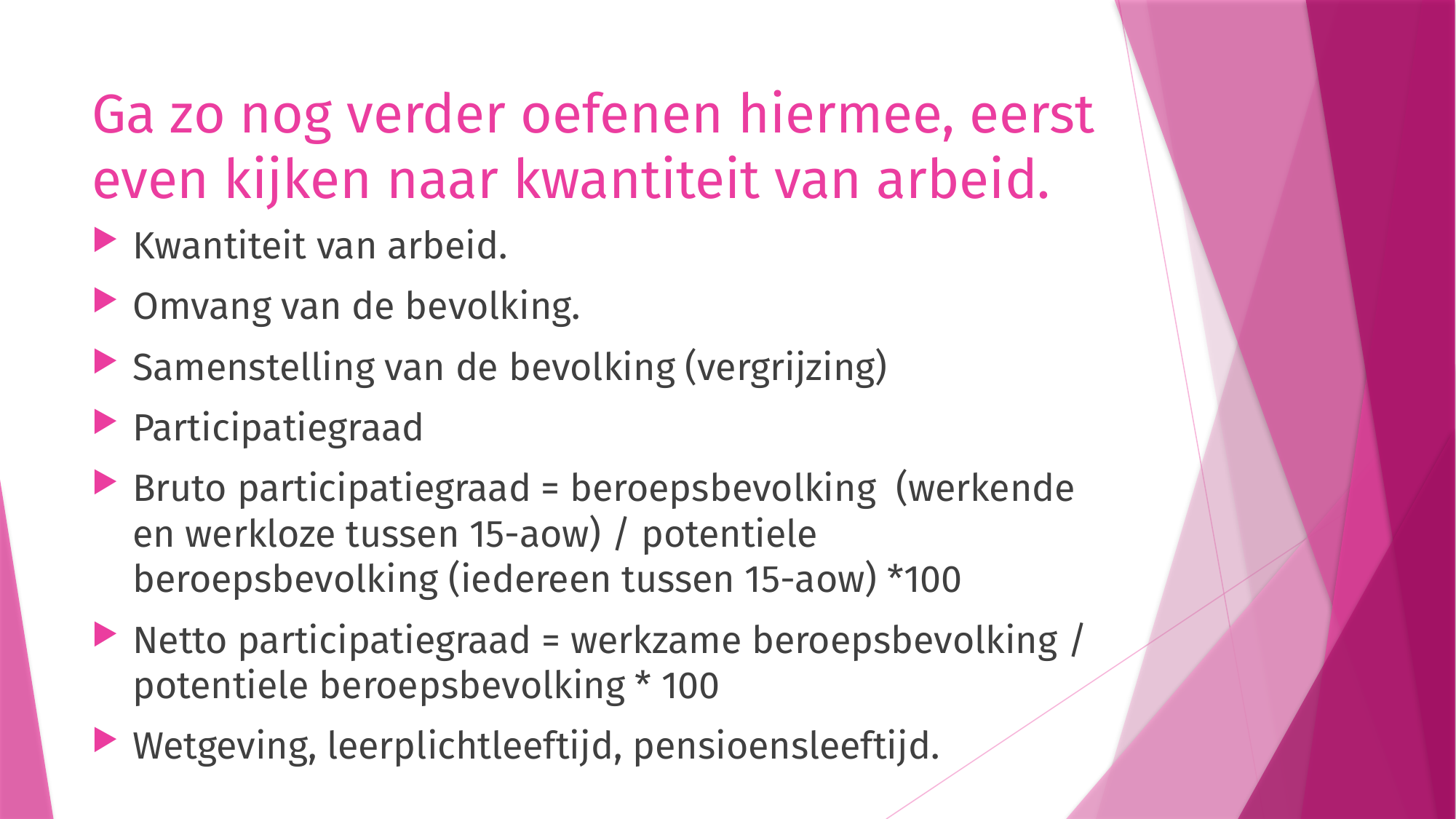

# Ga zo nog verder oefenen hiermee, eerst even kijken naar kwantiteit van arbeid.
Kwantiteit van arbeid.
Omvang van de bevolking.
Samenstelling van de bevolking (vergrijzing)
Participatiegraad
Bruto participatiegraad = beroepsbevolking  (werkende en werkloze tussen 15-aow) / potentiele beroepsbevolking (iedereen tussen 15-aow) *100
Netto participatiegraad = werkzame beroepsbevolking / potentiele beroepsbevolking * 100
Wetgeving, leerplichtleeftijd, pensioensleeftijd.